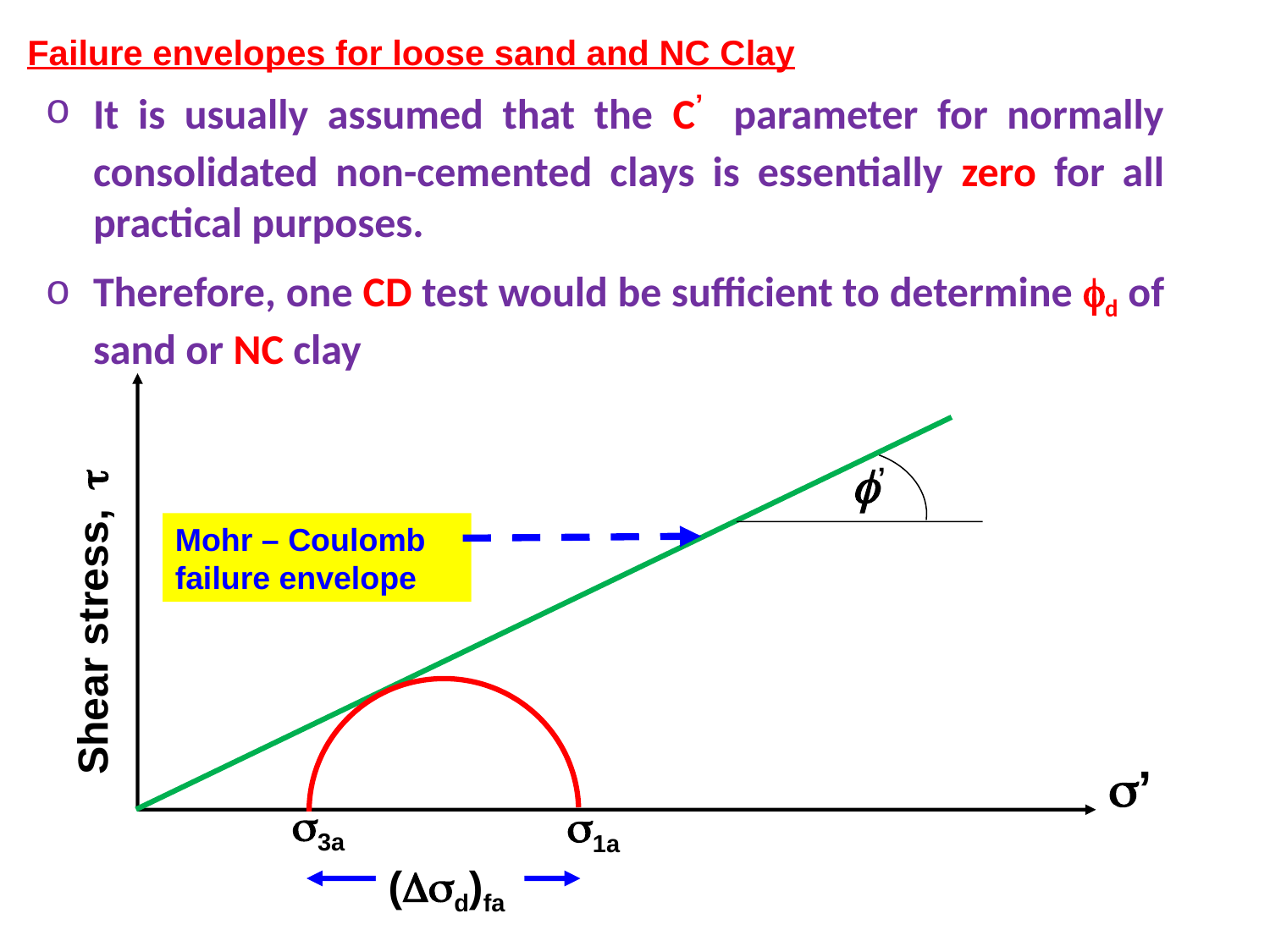

Failure envelopes for loose sand and NC Clay
It is usually assumed that the C’  parameter for normally consolidated non-cemented clays is essentially zero for all practical purposes.
Therefore, one CD test would be sufficient to determine φd of sand or NC clay

Shear stress, τ
σ’

φ’

Mohr – Coulomb failure envelope

σ3a
σ1a
(Δσd)fa